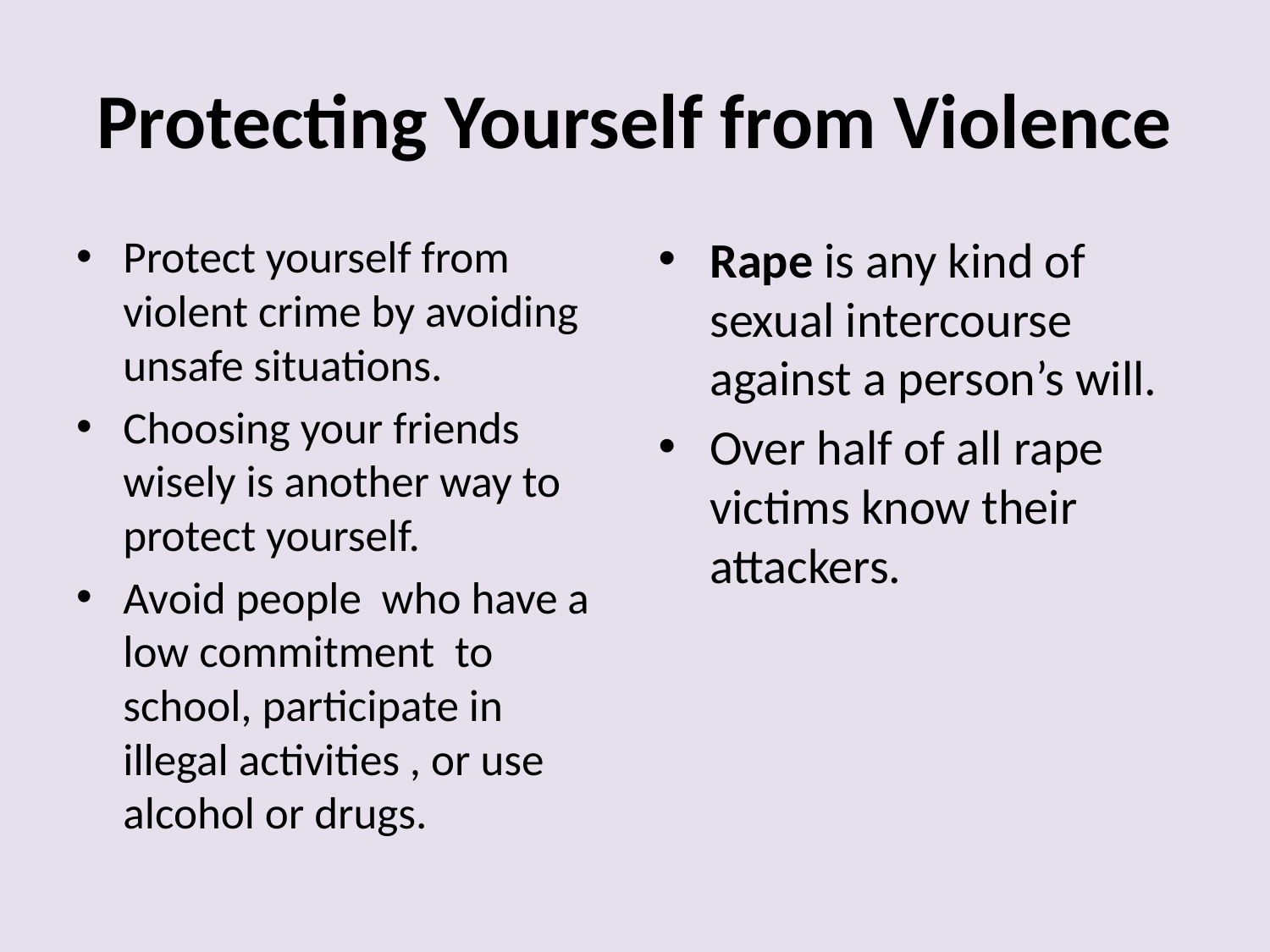

# Protecting Yourself from Violence
Protect yourself from violent crime by avoiding unsafe situations.
Choosing your friends wisely is another way to protect yourself.
Avoid people  who have a low commitment  to school, participate in illegal activities , or use alcohol or drugs.
Rape is any kind of sexual intercourse against a person’s will.
Over half of all rape victims know their attackers.